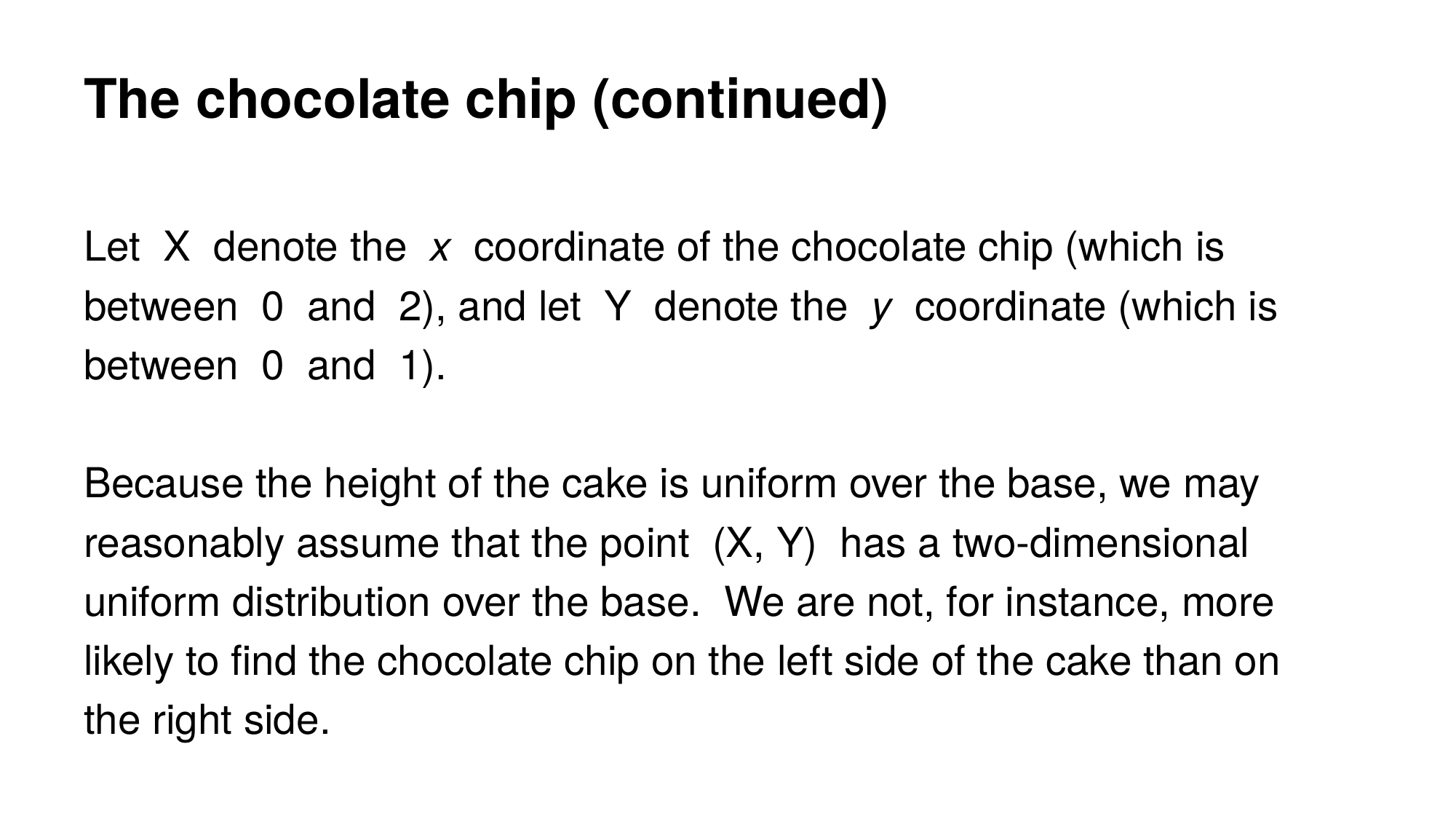

# The chocolate chip (continued)
Let  X  denote the  x  coordinate of the chocolate chip (which is between  0  and  2), and let  Y  denote the  y  coordinate (which is between  0  and  1).

Because the height of the cake is uniform over the base, we may reasonably assume that the point  (X, Y)  has a two-dimensional uniform distribution over the base.  We are not, for instance, more likely to find the chocolate chip on the left side of the cake than on the right side.